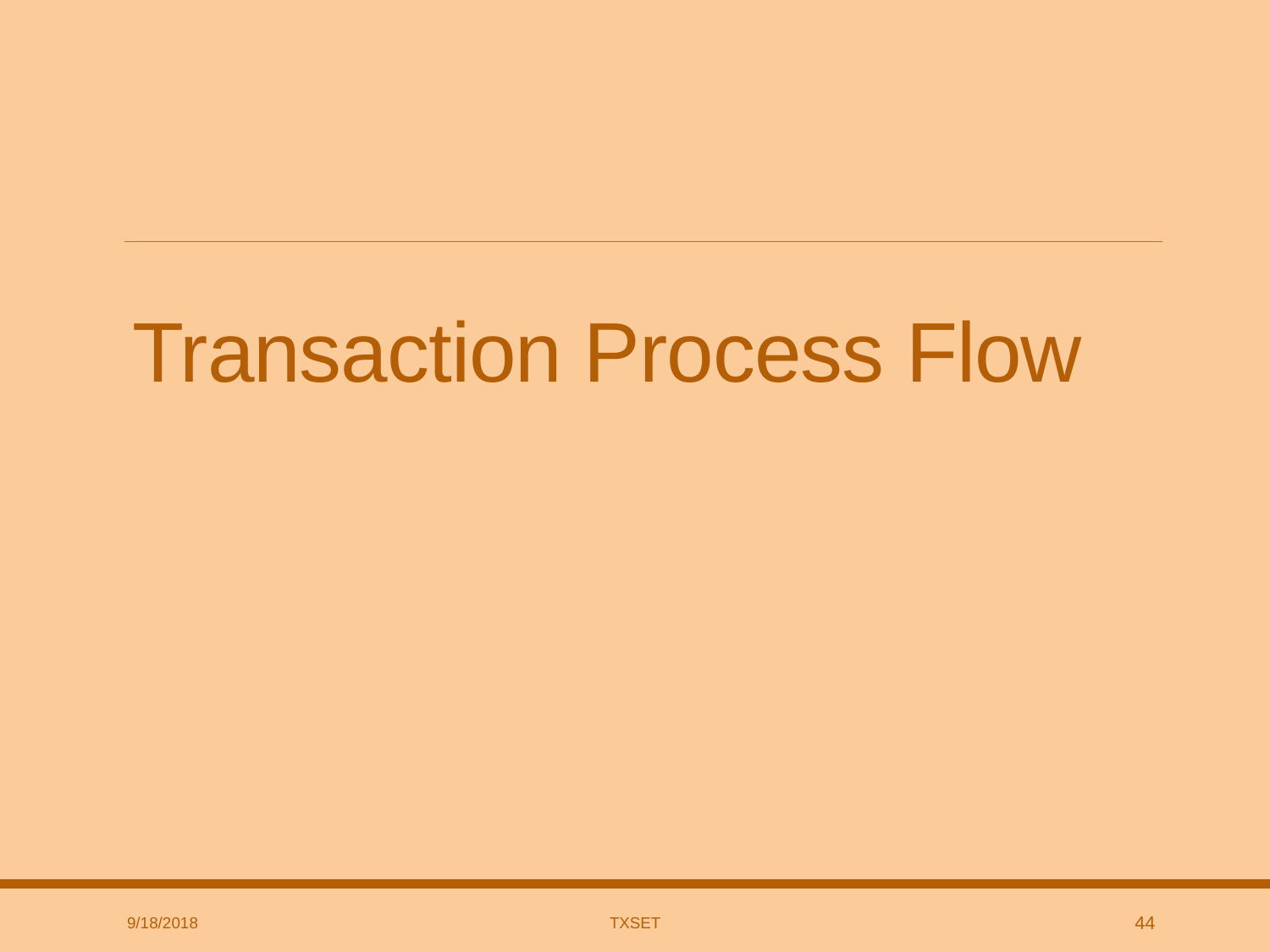

# Transaction Process Flow
9/18/2018
TxSET
44